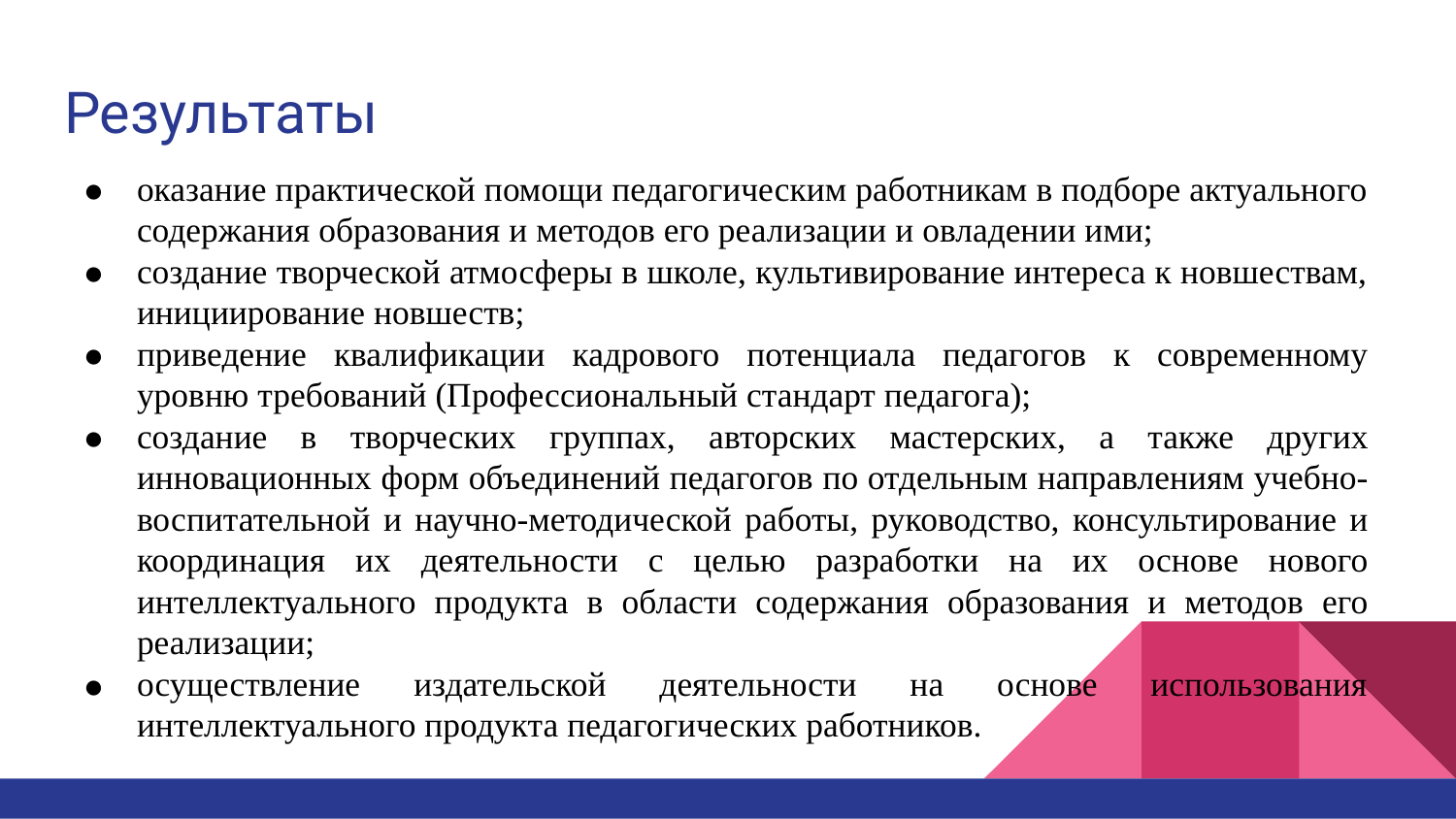

# Результаты
оказание практической помощи педагогическим работникам в подборе актуального содержания образования и методов его реализации и овладении ими;
создание творческой атмосферы в школе, культивирование интереса к новшествам, инициирование новшеств;
приведение квалификации кадрового потенциала педагогов к современному уровню требований (Профессиональный стандарт педагога);
создание в творческих группах, авторских мастерских, а также других инновационных форм объединений педагогов по отдельным направлениям учебно-воспитательной и научно-методической работы, руководство, консультирование и координация их деятельности с целью разработки на их основе нового интеллектуального продукта в области содержания образования и методов его реализации;
осуществление издательской деятельности на основе использования интеллектуального продукта педагогических работников.